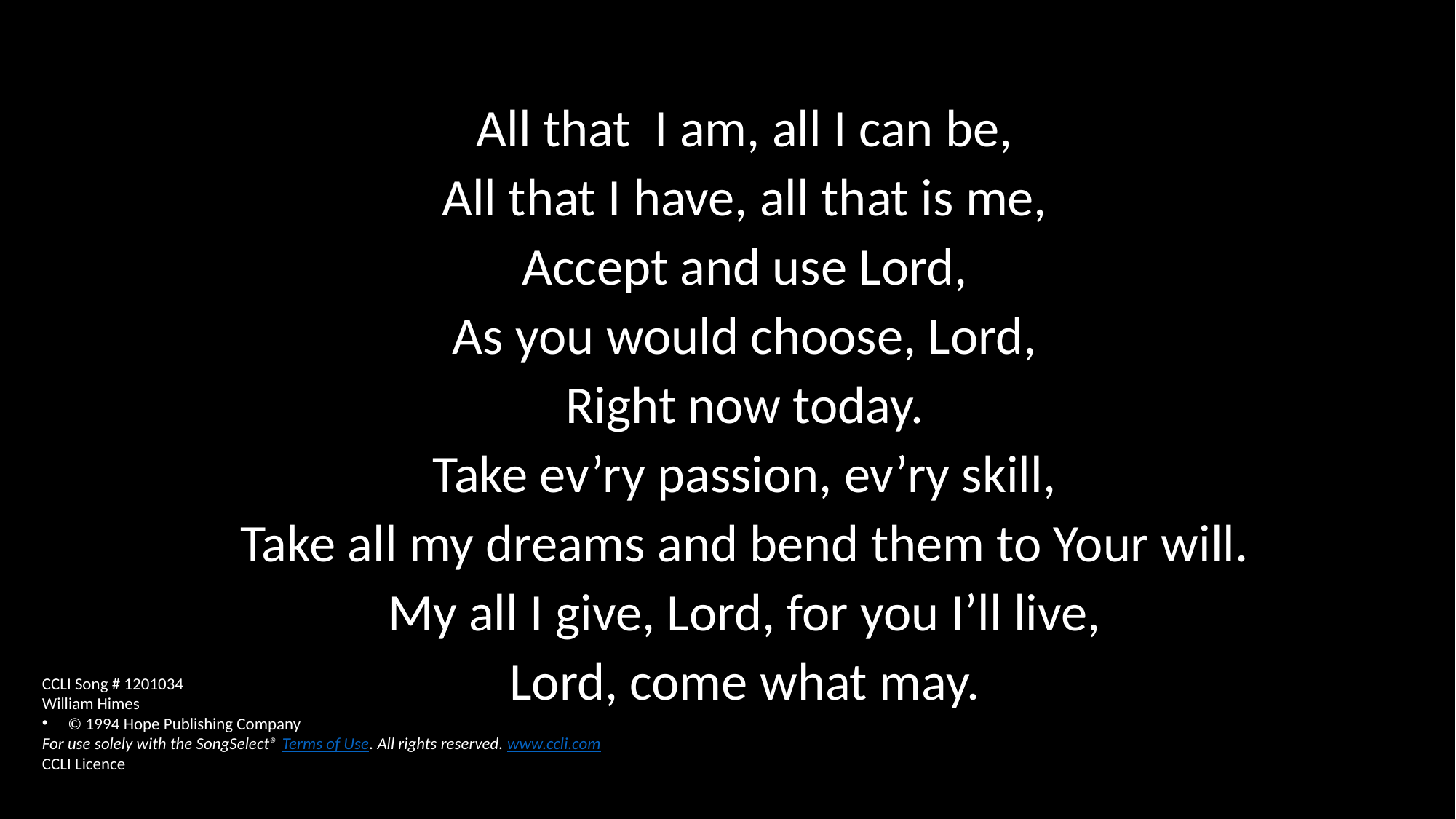

All that  I am, all I can be,
All that I have, all that is me,
Accept and use Lord,
As you would choose, Lord,
Right now today.
Take ev’ry passion, ev’ry skill,
Take all my dreams and bend them to Your will.
My all I give, Lord, for you I’ll live,
Lord, come what may.

CCLI Song # 1201034
William Himes
© 1994 Hope Publishing Company
For use solely with the SongSelect® Terms of Use. All rights reserved. www.ccli.com
CCLI Licence